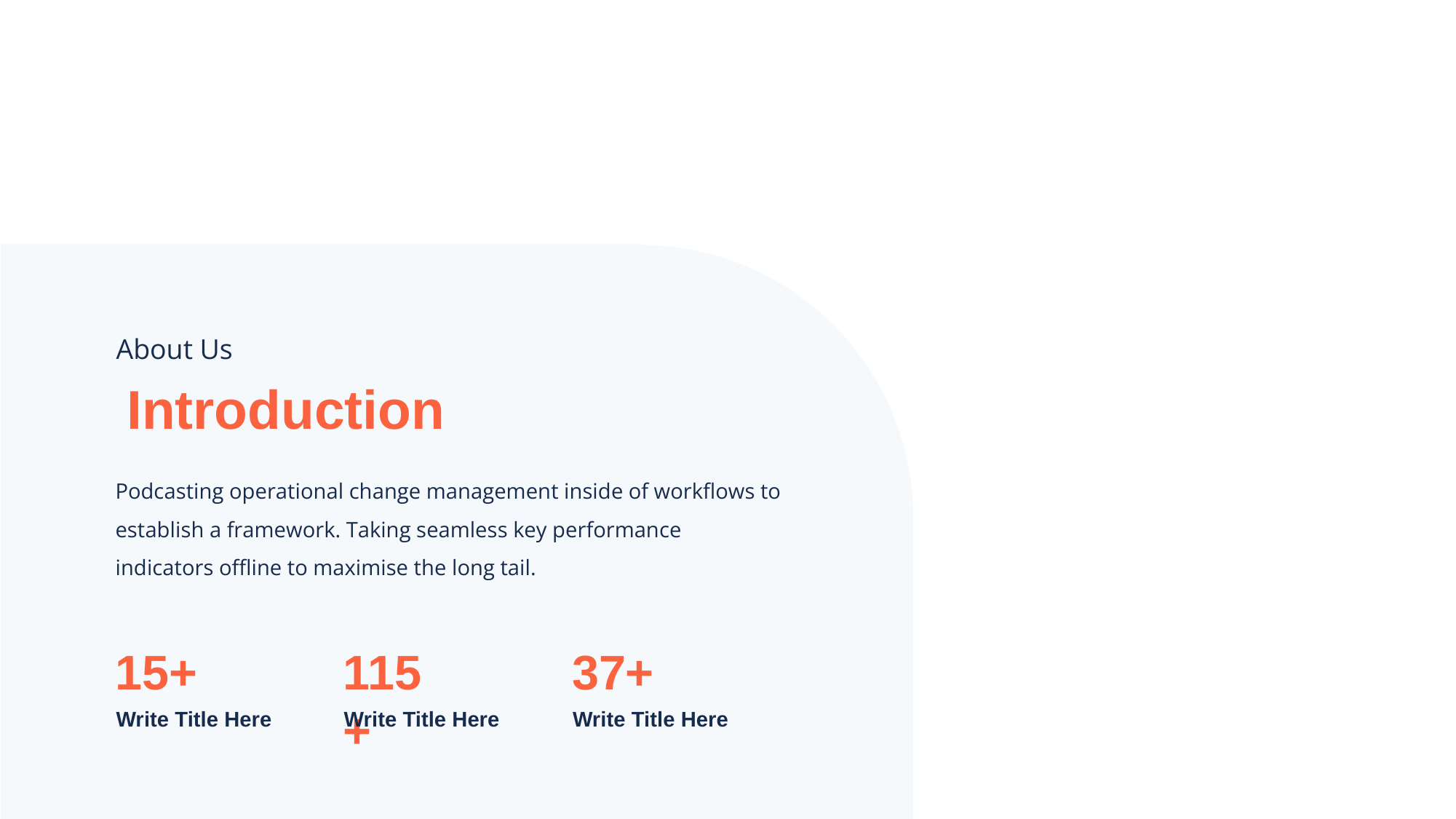

About Us
Introduction
Podcasting operational change management inside of workflows to establish a framework. Taking seamless key performance indicators offline to maximise the long tail.
15+
115+
37+
Write Title Here
Write Title Here
Write Title Here